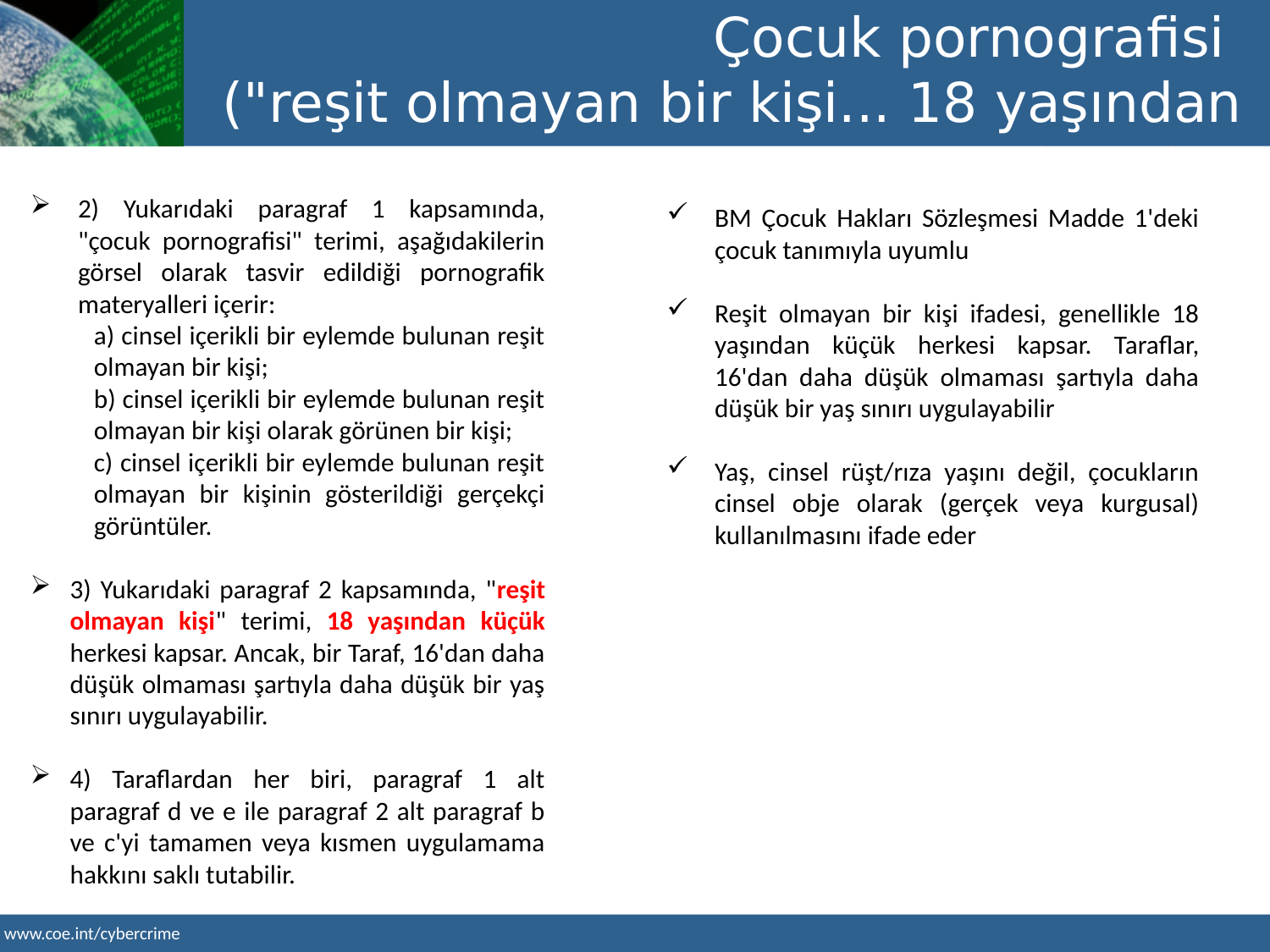

Çocuk pornografisi
("reşit olmayan bir kişi... 18 yaşından küçük")
2) Yukarıdaki paragraf 1 kapsamında, "çocuk pornografisi" terimi, aşağıdakilerin görsel olarak tasvir edildiği pornografik materyalleri içerir:
a) cinsel içerikli bir eylemde bulunan reşit olmayan bir kişi;
b) cinsel içerikli bir eylemde bulunan reşit olmayan bir kişi olarak görünen bir kişi;
c) cinsel içerikli bir eylemde bulunan reşit olmayan bir kişinin gösterildiği gerçekçi görüntüler.

3) Yukarıdaki paragraf 2 kapsamında, "reşit olmayan kişi" terimi, 18 yaşından küçük herkesi kapsar. Ancak, bir Taraf, 16'dan daha düşük olmaması şartıyla daha düşük bir yaş sınırı uygulayabilir.

4) Taraflardan her biri, paragraf 1 alt paragraf d ve e ile paragraf 2 alt paragraf b ve c'yi tamamen veya kısmen uygulamama hakkını saklı tutabilir.
BM Çocuk Hakları Sözleşmesi Madde 1'deki çocuk tanımıyla uyumlu

Reşit olmayan bir kişi ifadesi, genellikle 18 yaşından küçük herkesi kapsar. Taraflar, 16'dan daha düşük olmaması şartıyla daha düşük bir yaş sınırı uygulayabilir

Yaş, cinsel rüşt/rıza yaşını değil, çocukların cinsel obje olarak (gerçek veya kurgusal) kullanılmasını ifade eder